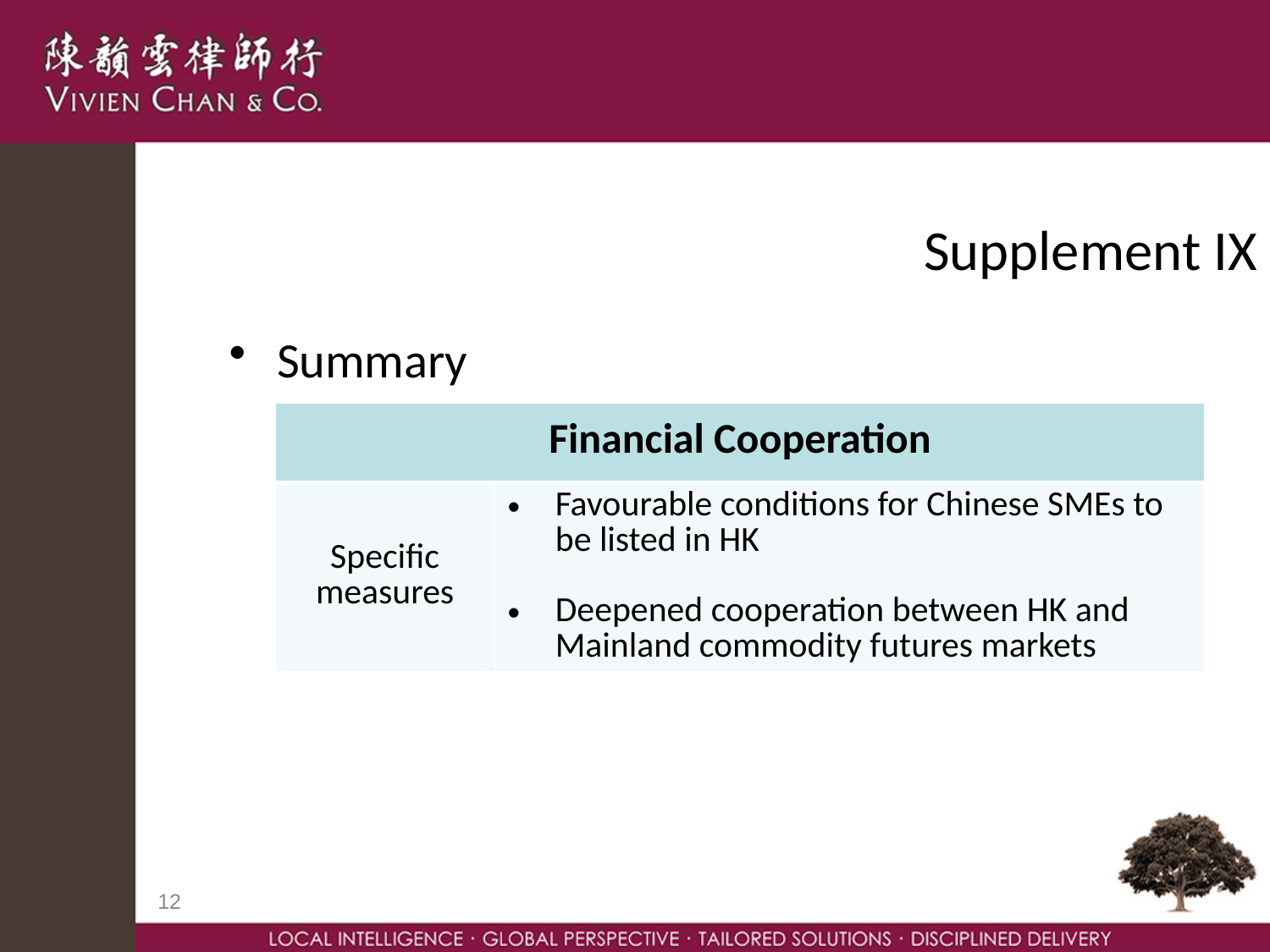

# Supplement IX
Summary

| Financial Cooperation |  |
| --- | --- |
| Specific measures | Favourable conditions for Chinese SMEs to be listed in HK Deepened cooperation between HK and Mainland commodity futures markets |
12